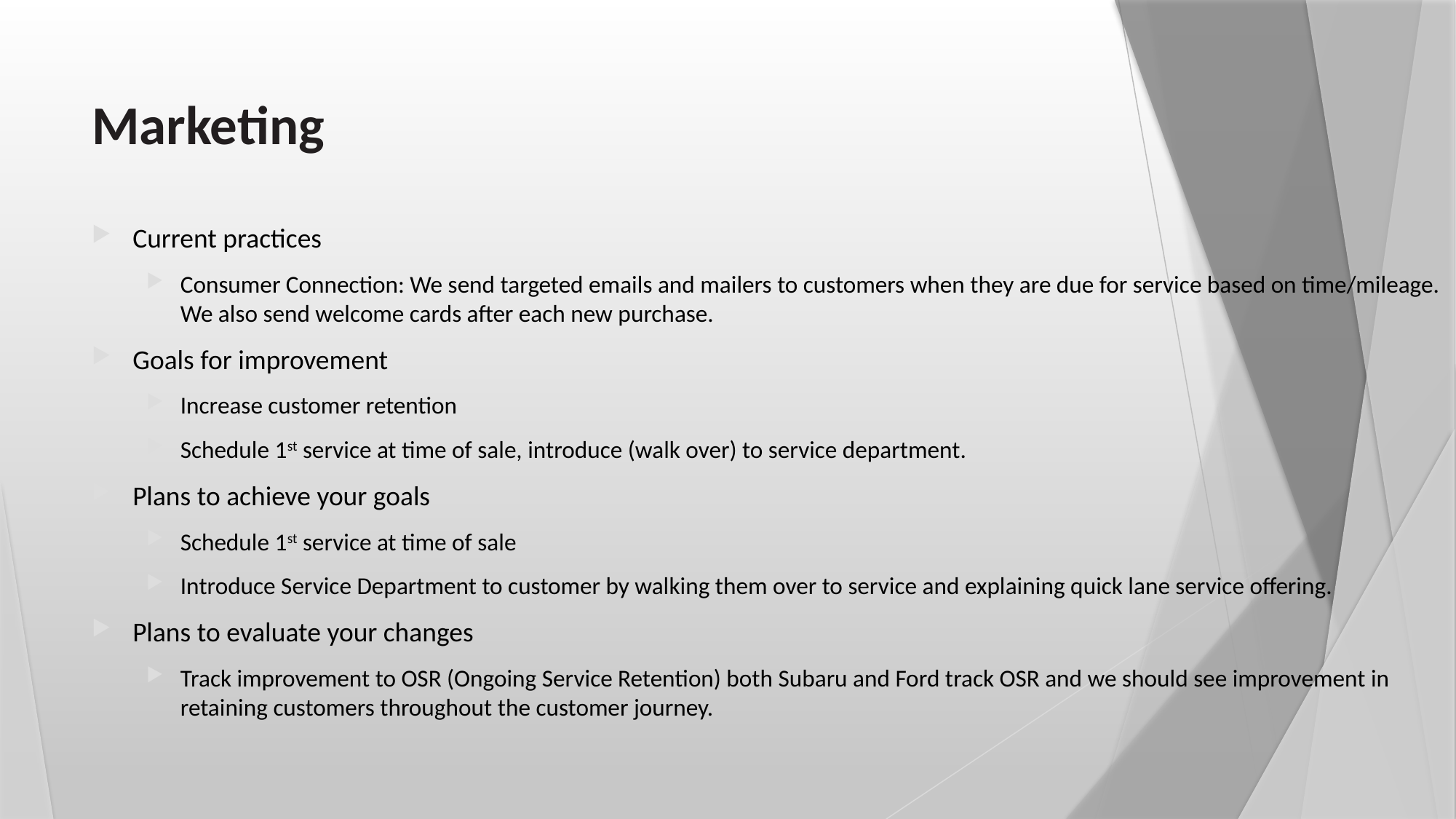

# Marketing

Current practices
Consumer Connection: We send targeted emails and mailers to customers when they are due for service based on time/mileage. We also send welcome cards after each new purchase.
Goals for improvement
Increase customer retention
Schedule 1st service at time of sale, introduce (walk over) to service department.
Plans to achieve your goals
Schedule 1st service at time of sale
Introduce Service Department to customer by walking them over to service and explaining quick lane service offering.
Plans to evaluate your changes
Track improvement to OSR (Ongoing Service Retention) both Subaru and Ford track OSR and we should see improvement in retaining customers throughout the customer journey.